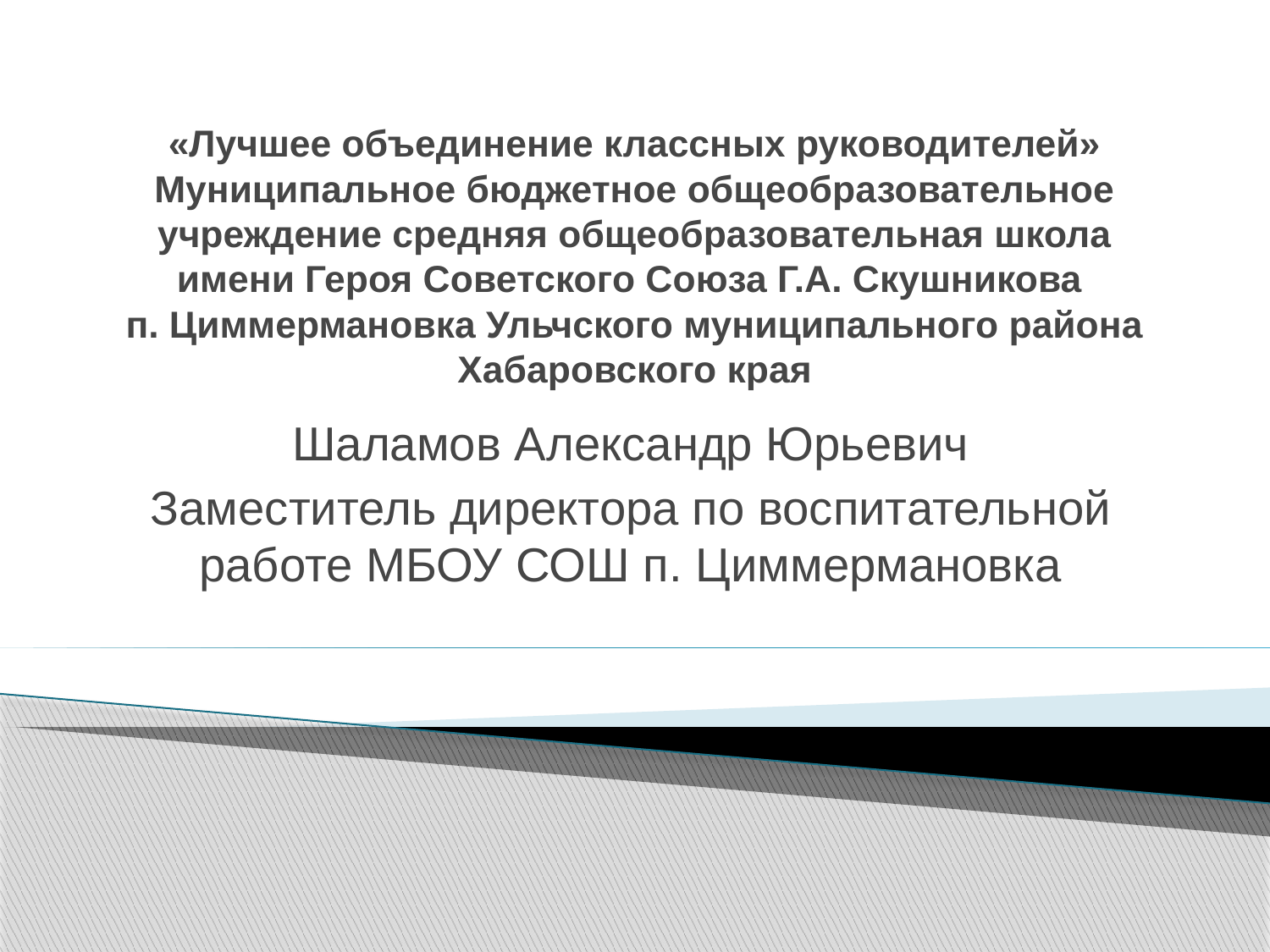

# «Лучшее объединение классных руководителей» Муниципальное бюджетное общеобразовательное учреждение средняя общеобразовательная школа имени Героя Советского Союза Г.А. Скушникова п. Циммермановка Ульчского муниципального района Хабаровского края
Шаламов Александр Юрьевич
Заместитель директора по воспитательной работе МБОУ СОШ п. Циммермановка